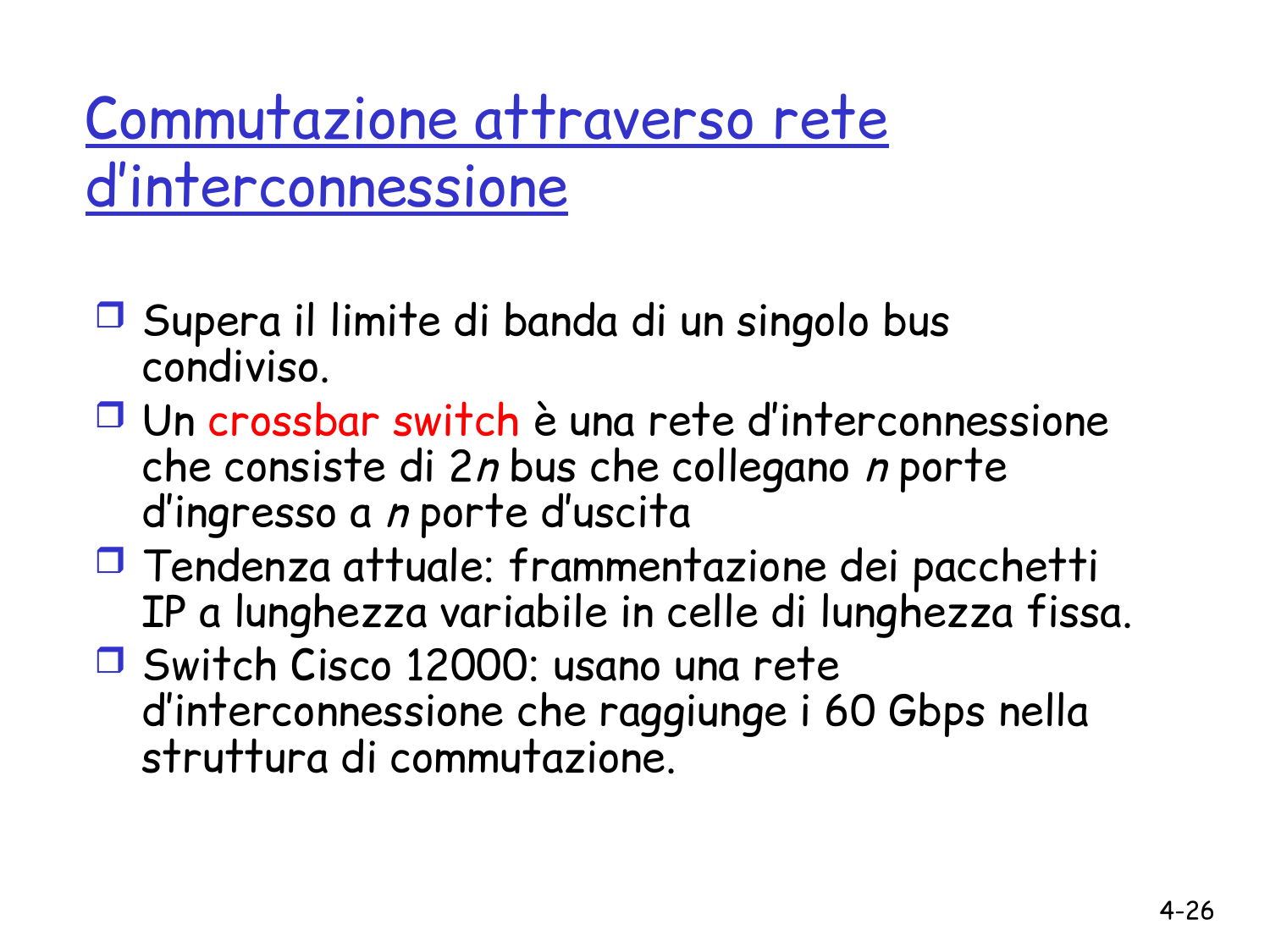

# Commutazione attraverso rete d’interconnessione
Supera il limite di banda di un singolo bus condiviso.
Un crossbar switch è una rete d’interconnessione che consiste di 2n bus che collegano n porte d’ingresso a n porte d’uscita
Tendenza attuale: frammentazione dei pacchetti IP a lunghezza variabile in celle di lunghezza fissa.
Switch Cisco 12000: usano una rete d’interconnessione che raggiunge i 60 Gbps nella struttura di commutazione.
4-26